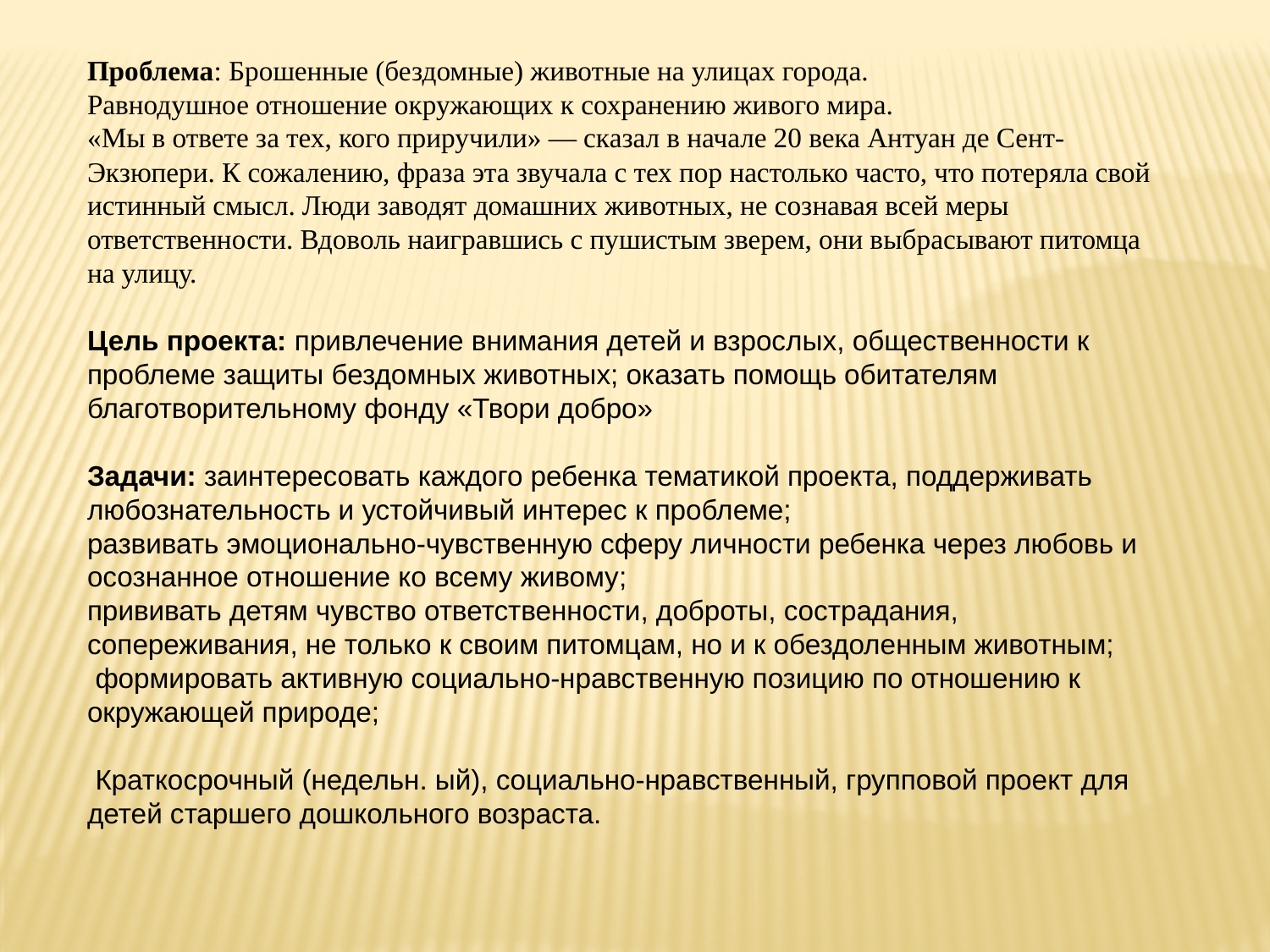

Проблема: Брошенные (бездомные) животные на улицах города.
Равнодушное отношение окружающих к сохранению живого мира.
«Мы в ответе за тех, кого приручили» — сказал в начале 20 века Антуан де Сент-Экзюпери. К сожалению, фраза эта звучала с тех пор настолько часто, что потеряла свой истинный смысл. Люди заводят домашних животных, не сознавая всей меры ответственности. Вдоволь наигравшись с пушистым зверем, они выбрасывают питомца на улицу.

Цель проекта: привлечение внимания детей и взрослых, общественности к проблеме защиты бездомных животных; оказать помощь обитателям благотворительному фонду «Твори добро»
Задачи: заинтересовать каждого ребенка тематикой проекта, поддерживать любознательность и устойчивый интерес к проблеме;
развивать эмоционально-чувственную сферу личности ребенка через любовь и осознанное отношение ко всему живому;
прививать детям чувство ответственности, доброты, сострадания, сопереживания, не только к своим питомцам, но и к обездоленным животным;
 формировать активную социально-нравственную позицию по отношению к окружающей природе;

 Краткосрочный (недельн. ый), социально-нравственный, групповой проект для детей старшего дошкольного возраста.